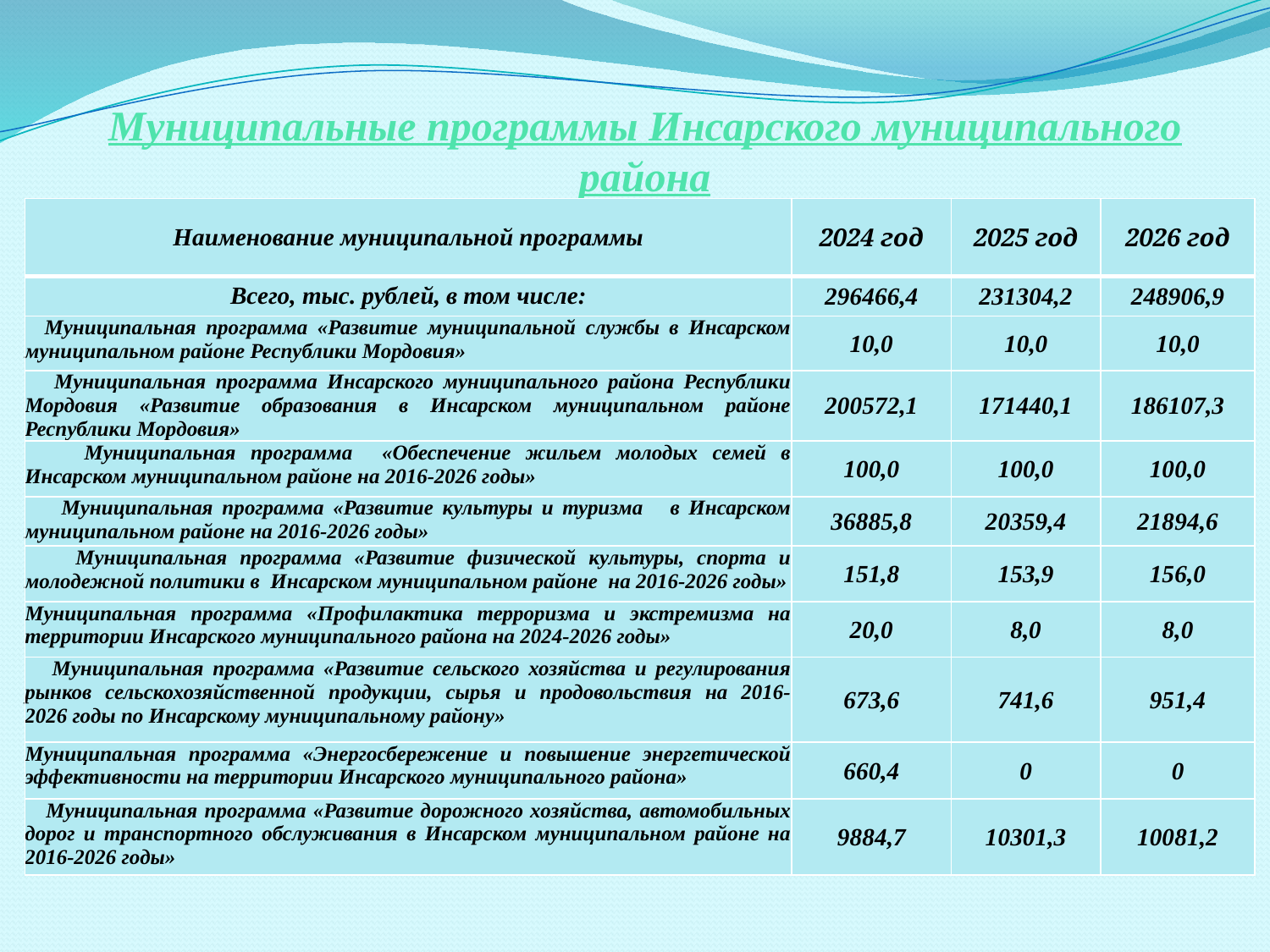

# Муниципальные программы Инсарского муниципального района
| Наименование муниципальной программы | 2024 год | 2025 год | 2026 год |
| --- | --- | --- | --- |
| Всего, тыс. рублей, в том числе: | 296466,4 | 231304,2 | 248906,9 |
| Муниципальная программа «Развитие муниципальной службы в Инсарском муниципальном районе Республики Мордовия» | 10,0 | 10,0 | 10,0 |
| Муниципальная программа Инсарского муниципального района Республики Мордовия «Развитие образования в Инсарском муниципальном районе Республики Мордовия» | 200572,1 | 171440,1 | 186107,3 |
| Муниципальная программа «Обеспечение жильем молодых семей в Инсарском муниципальном районе на 2016-2026 годы» | 100,0 | 100,0 | 100,0 |
| Муниципальная программа «Развитие культуры и туризма в Инсарском муниципальном районе на 2016-2026 годы» | 36885,8 | 20359,4 | 21894,6 |
| Муниципальная программа «Развитие физической культуры, спорта и молодежной политики в Инсарском муниципальном районе на 2016-2026 годы» | 151,8 | 153,9 | 156,0 |
| Муниципальная программа «Профилактика терроризма и экстремизма на территории Инсарского муниципального района на 2024-2026 годы» | 20,0 | 8,0 | 8,0 |
| Муниципальная программа «Развитие сельского хозяйства и регулирования рынков сельскохозяйственной продукции, сырья и продовольствия на 2016-2026 годы по Инсарскому муниципальному району» | 673,6 | 741,6 | 951,4 |
| Муниципальная программа «Энергосбережение и повышение энергетической эффективности на территории Инсарского муниципального района» | 660,4 | 0 | 0 |
| Муниципальная программа «Развитие дорожного хозяйства, автомобильных дорог и транспортного обслуживания в Инсарском муниципальном районе на 2016-2026 годы» | 9884,7 | 10301,3 | 10081,2 |